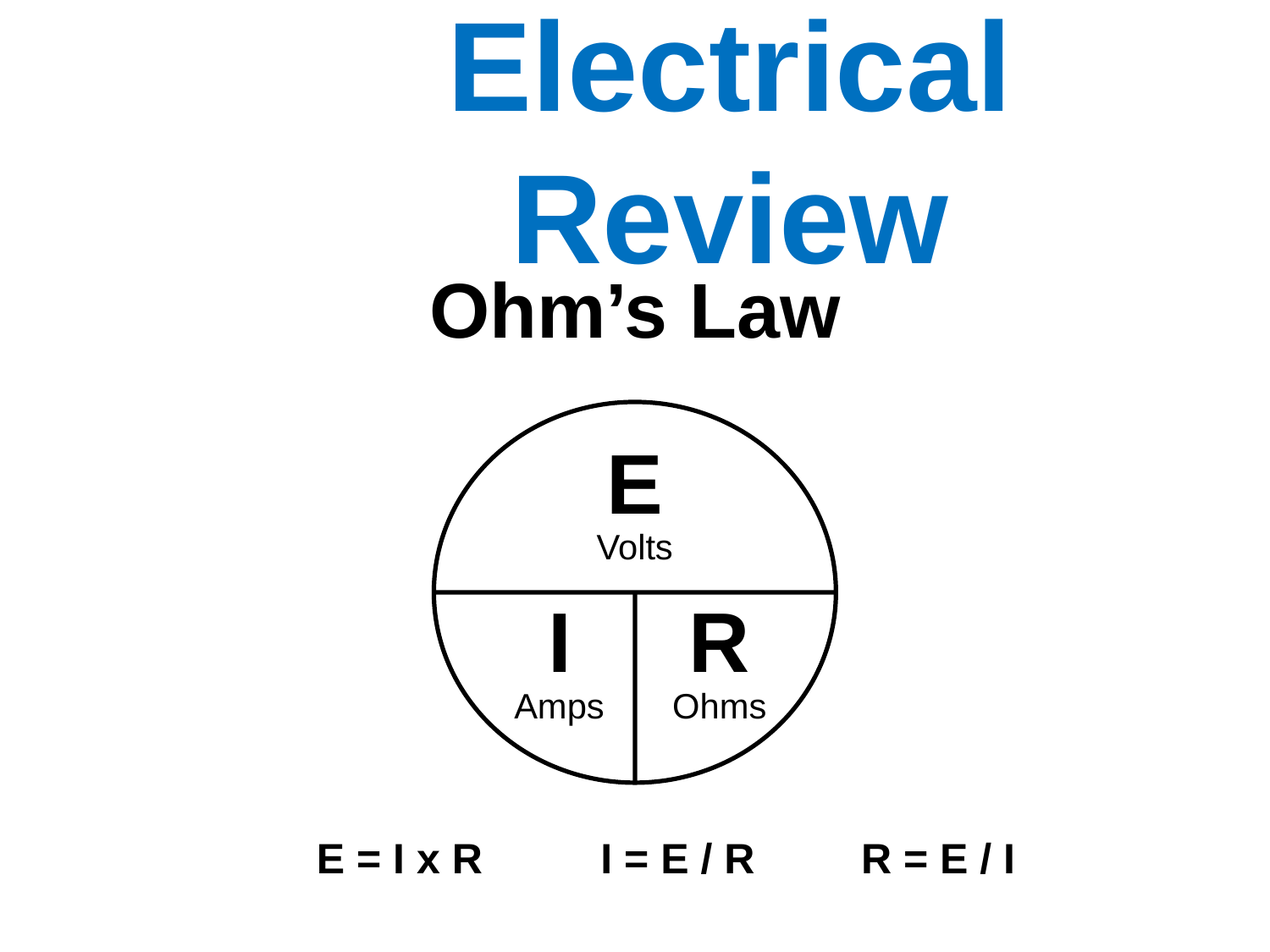

Electrical Review
Ohm’s Law

E
Volts
I
R

Amps
Ohms
E = I x R          I = E / R         R = E / I